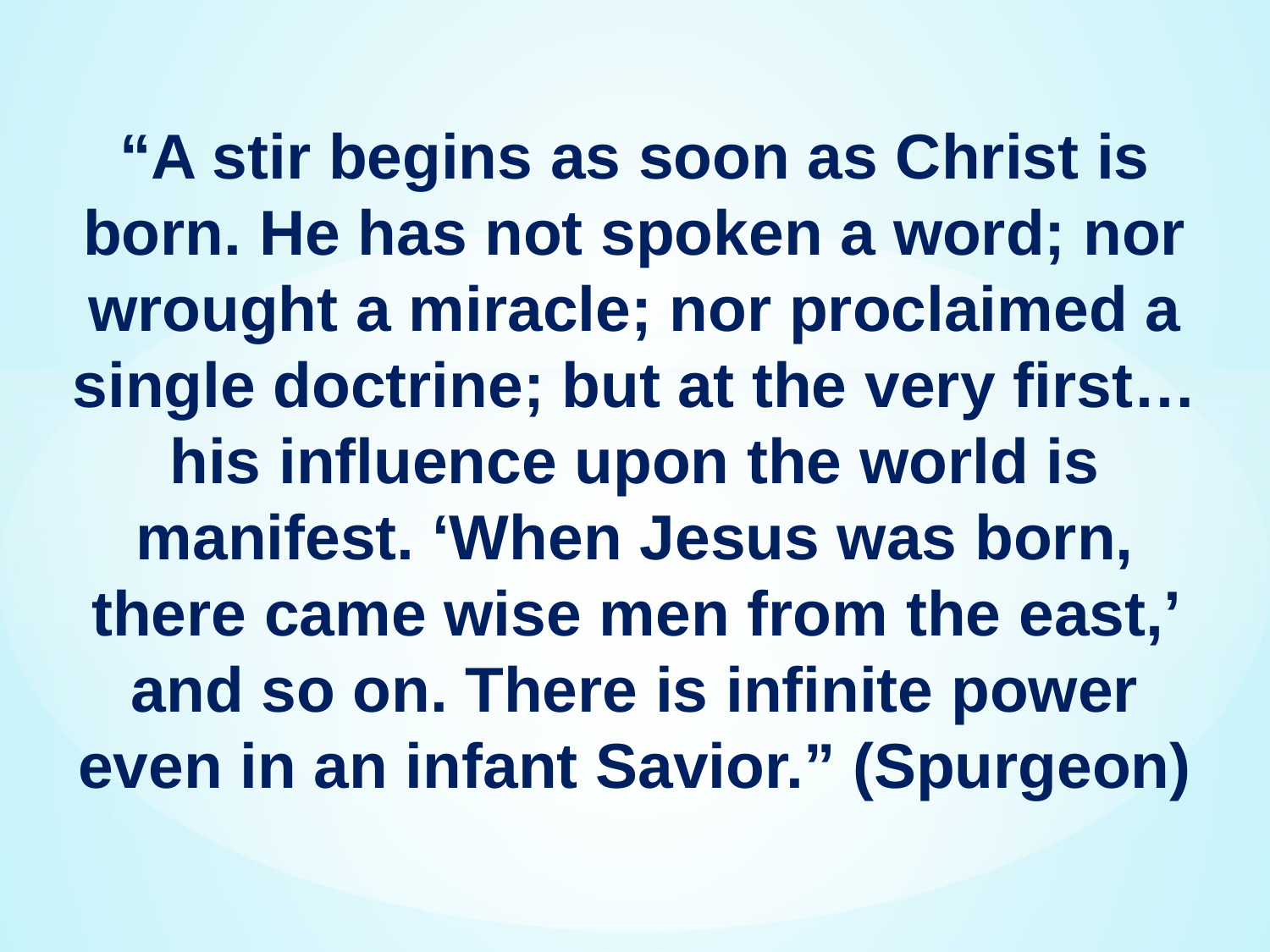

“A stir begins as soon as Christ is born. He has not spoken a word; nor wrought a miracle; nor proclaimed a single doctrine; but at the very first…his influence upon the world is manifest. ‘When Jesus was born, there came wise men from the east,’ and so on. There is infinite power even in an infant Savior.” (Spurgeon)